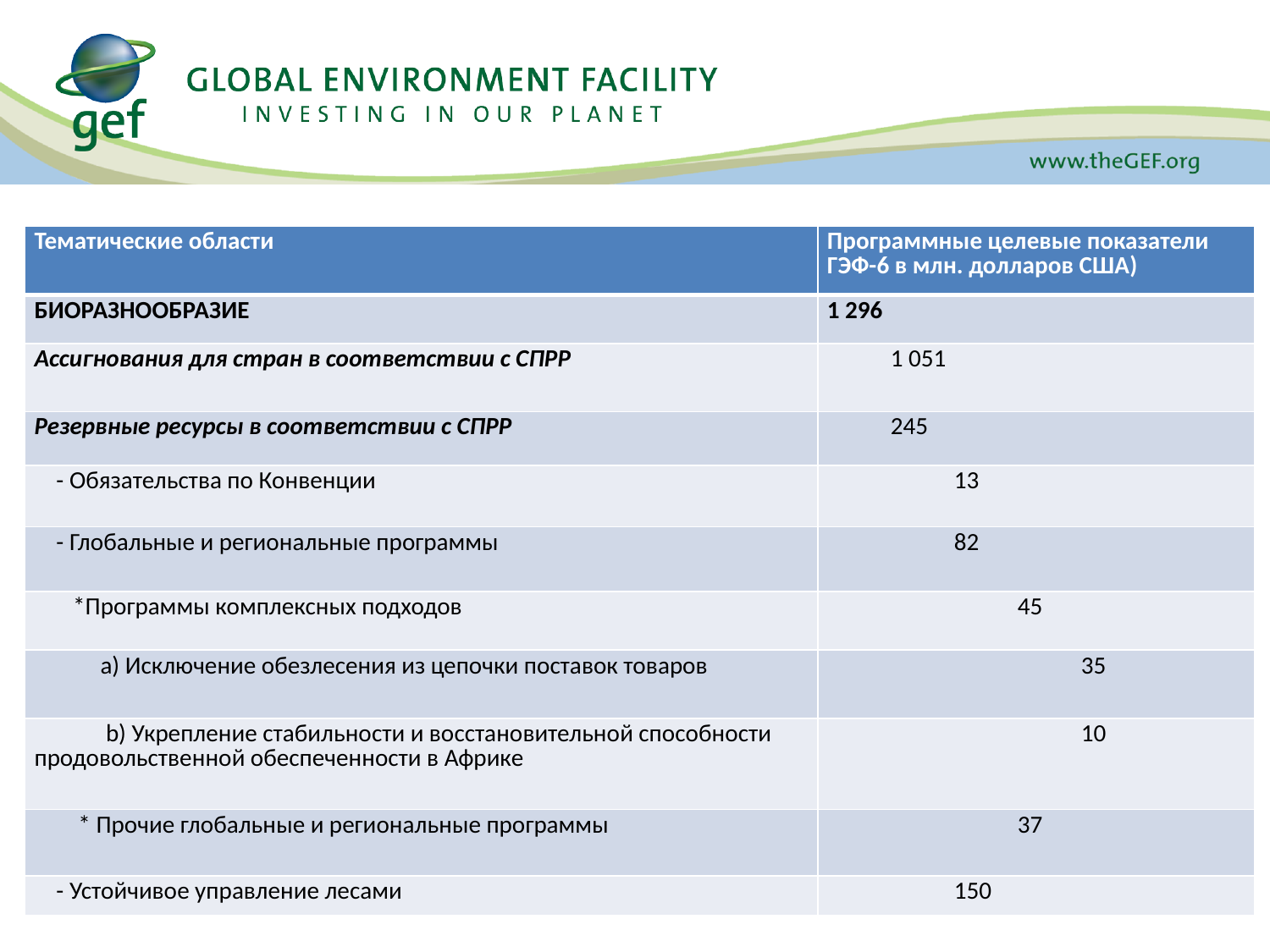

| Тематические области | Программные целевые показатели ГЭФ-6 в млн. долларов США) |
| --- | --- |
| БИОРАЗНООБРАЗИЕ | 1 296 |
| Ассигнования для стран в соответствии с СПРР | 1 051 |
| Резервные ресурсы в соответствии с СПРР | 245 |
| - Обязательства по Конвенции | 13 |
| - Глобальные и региональные программы | 82 |
| \*Программы комплексных подходов | 45 |
| a) Исключение обезлесения из цепочки поставок товаров | 35 |
| b) Укрепление стабильности и восстановительной способности продовольственной обеспеченности в Африке | 10 |
| \* Прочие глобальные и региональные программы | 37 |
| - Устойчивое управление лесами | 150 |